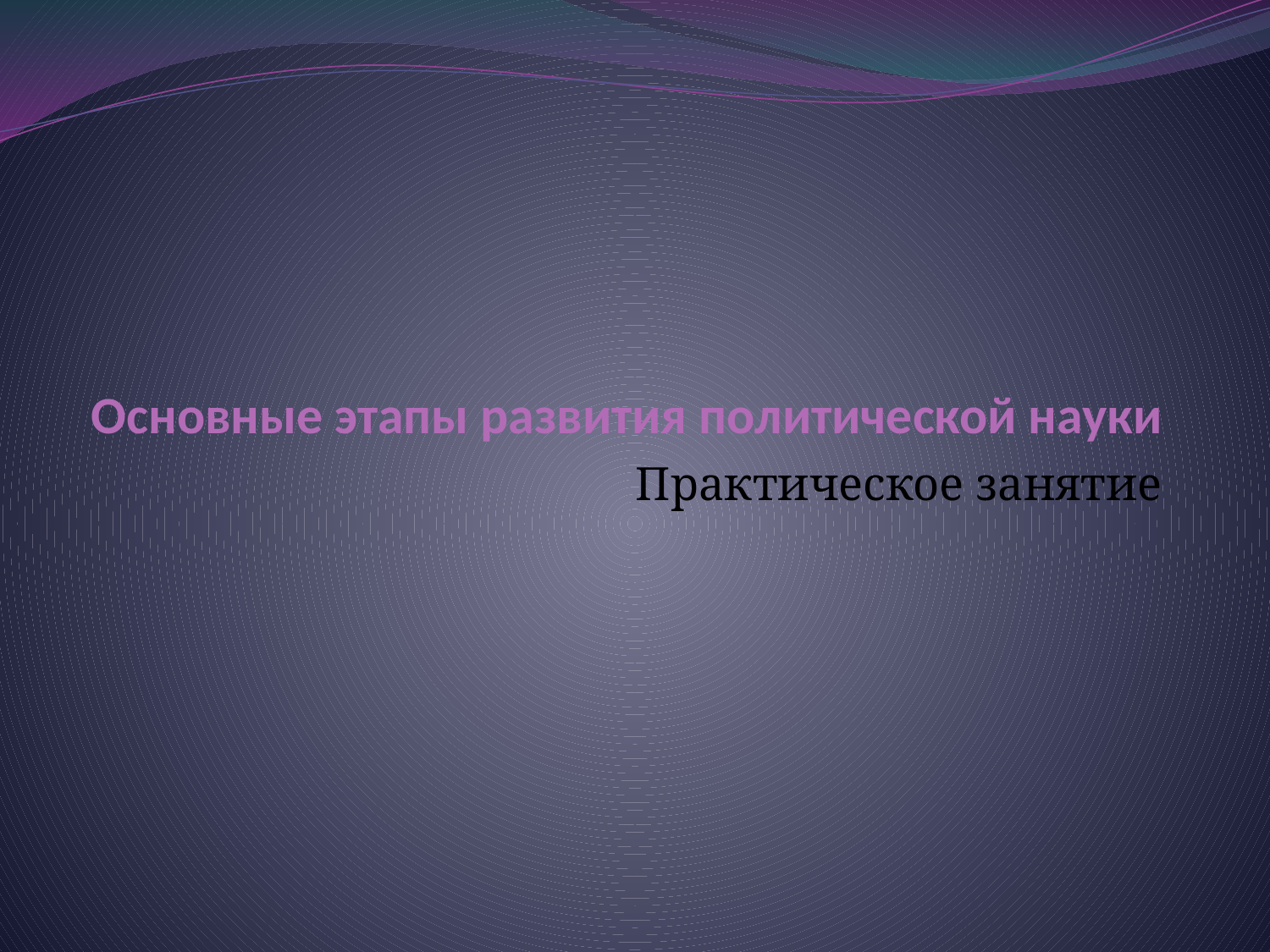

# Основные этапы развития политической науки
Практическое занятие